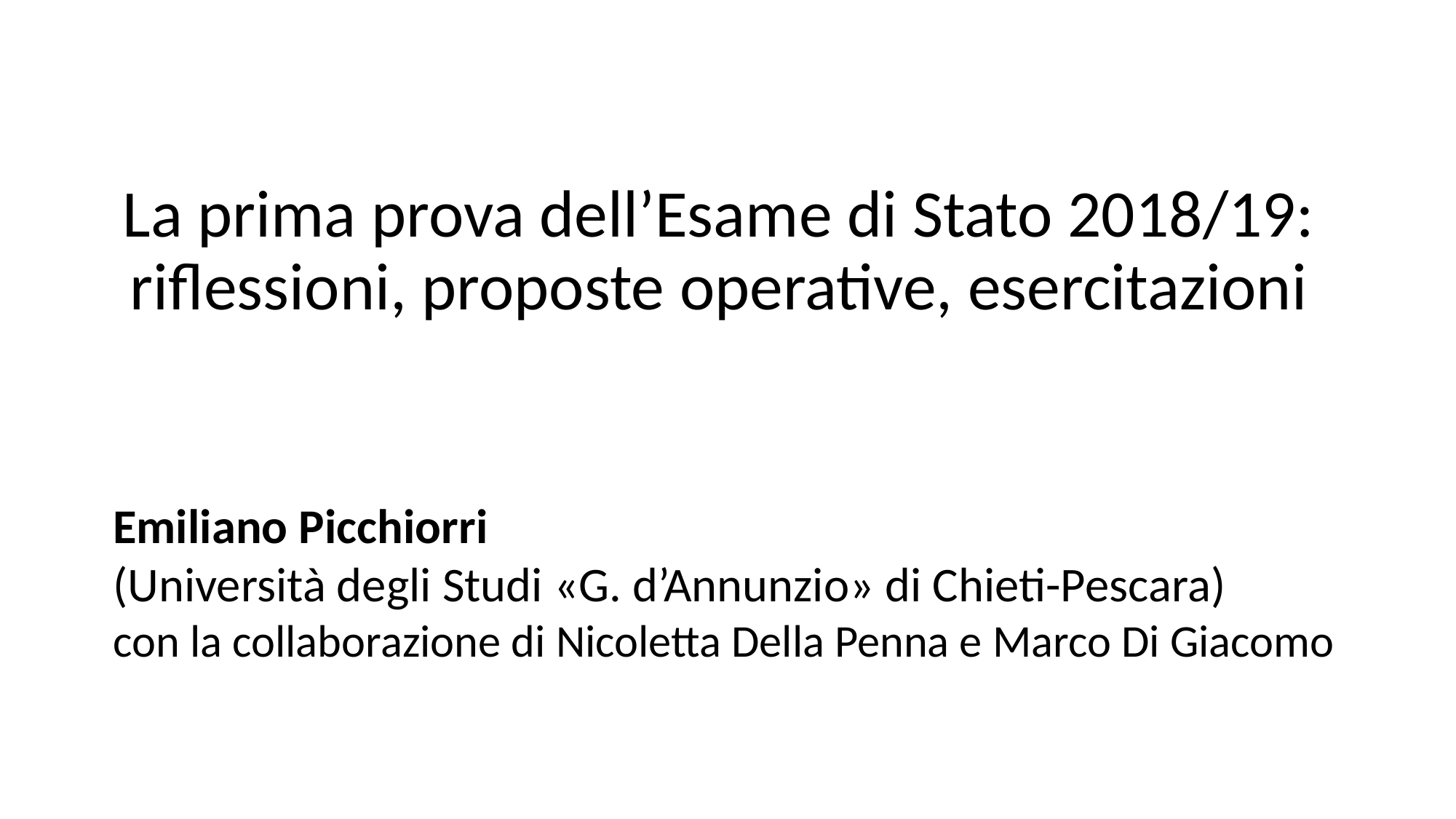

# La prima prova dell’Esame di Stato 2018/19: riflessioni, proposte operative, esercitazioni
Emiliano Picchiorri
(Università degli Studi «G. d’Annunzio» di Chieti-Pescara)
con la collaborazione di Nicoletta Della Penna e Marco Di Giacomo